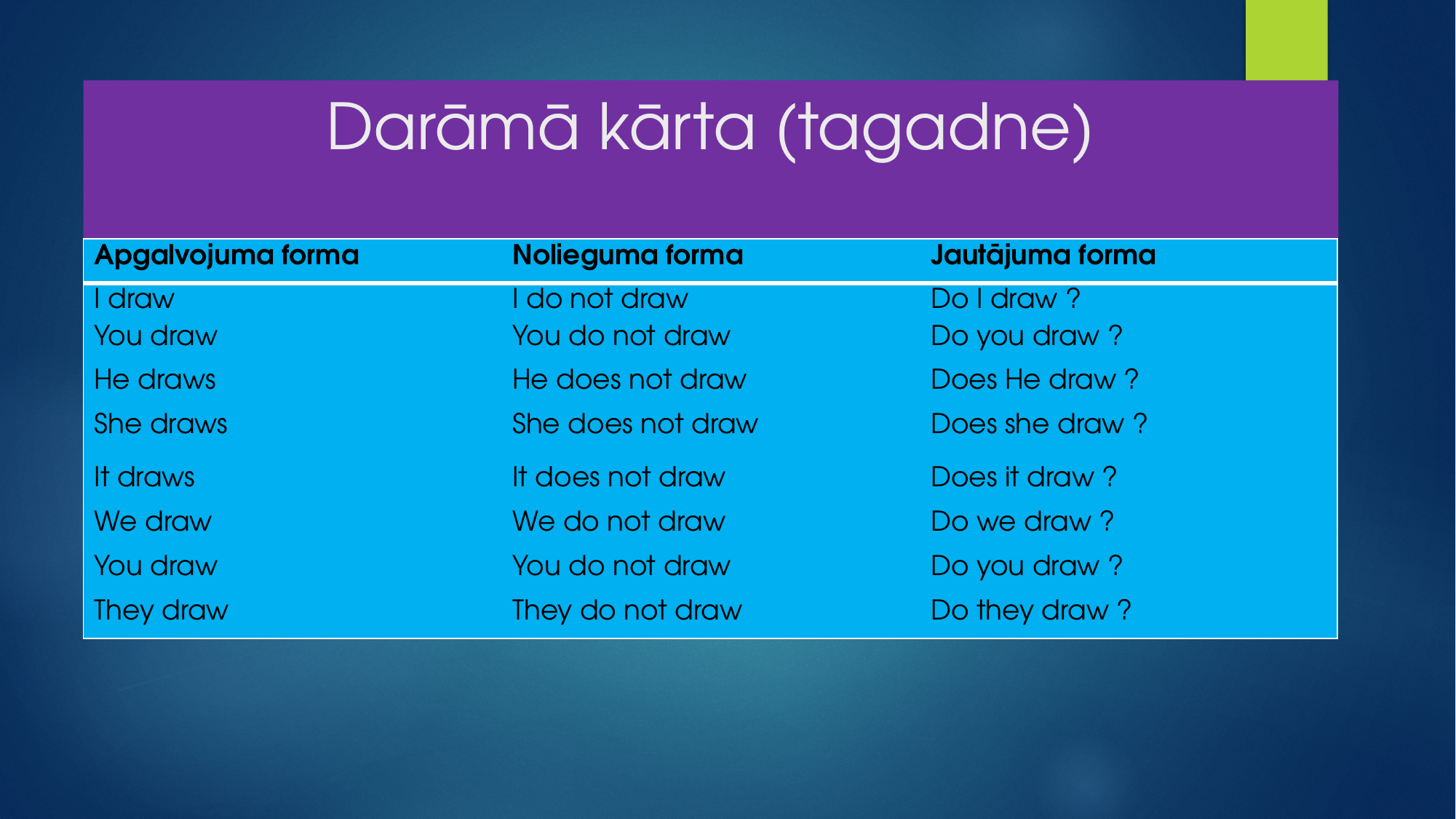

# Darāmā kārta (tagadne)
| Apgalvojuma forma | Nolieguma forma | Jautājuma forma |
| --- | --- | --- |
| I draw | I do not draw | Do I draw ? |
| You draw | You do not draw | Do you draw ? |
| He draws | He does not draw | Does He draw ? |
| She draws | She does not draw | Does she draw ? |
| It draws | It does not draw | Does it draw ? |
| We draw | We do not draw | Do we draw ? |
| You draw | You do not draw | Do you draw ? |
| They draw | They do not draw | Do they draw ? |